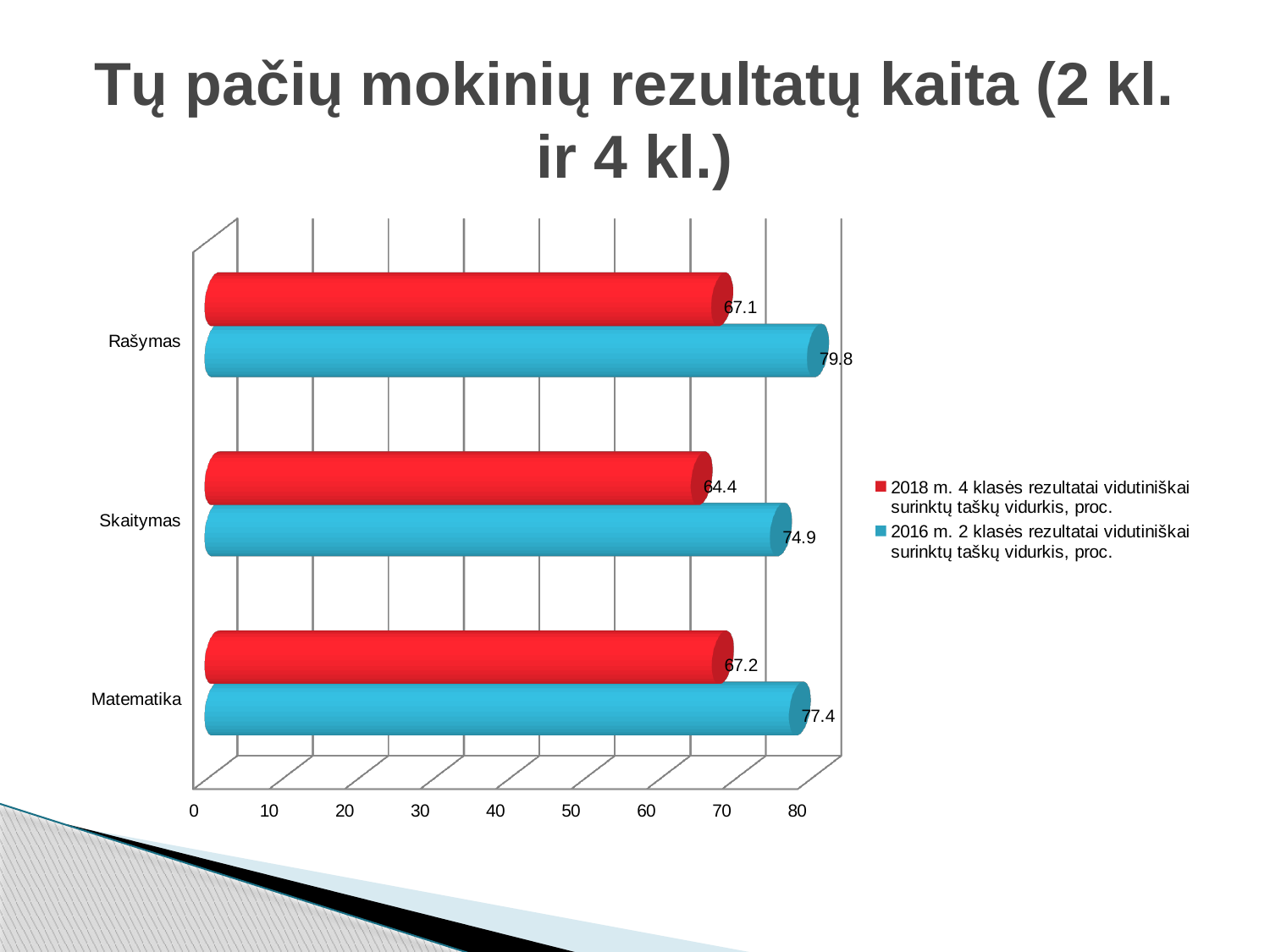

# Tų pačių mokinių rezultatų kaita (2 kl. ir 4 kl.)

[unsupported chart]